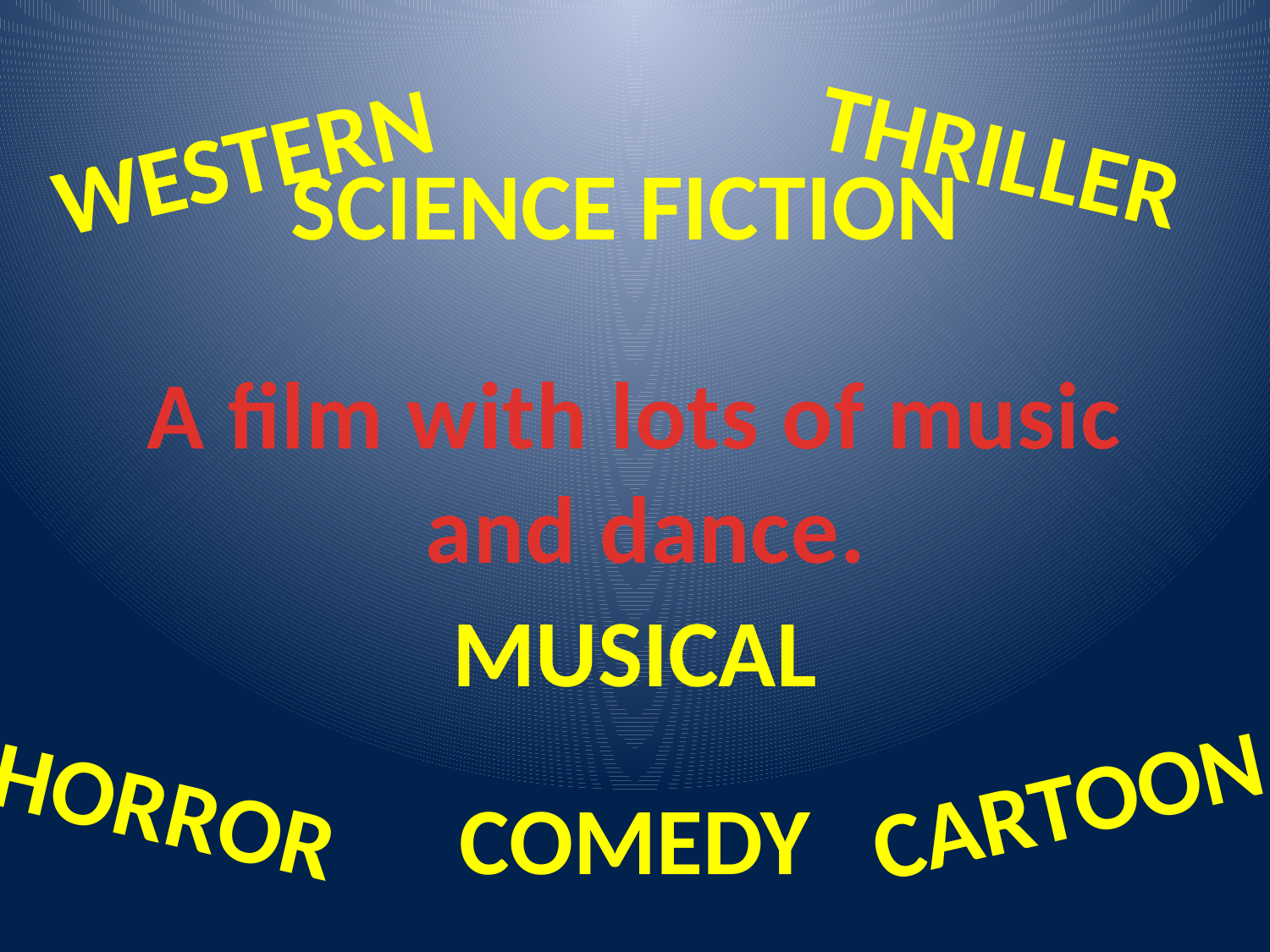

thriller
western
Science fiction
A film with lots of music
 and dance.
musical
cartoon
horror
comedy